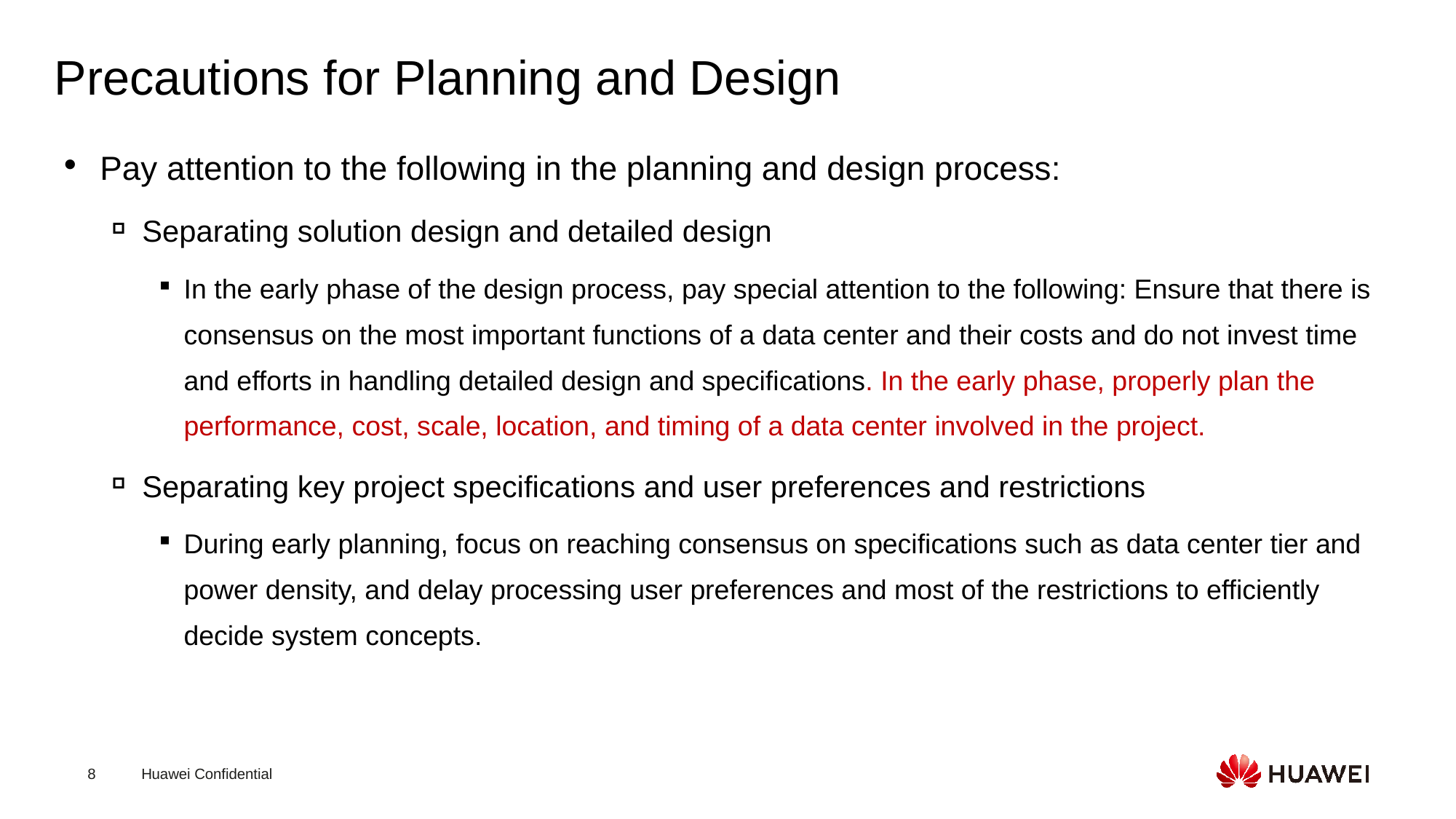

# Precautions for Planning and Design
Pay attention to the following in the planning and design process:
Separating solution design and detailed design
In the early phase of the design process, pay special attention to the following: Ensure that there is consensus on the most important functions of a data center and their costs and do not invest time and efforts in handling detailed design and specifications. In the early phase, properly plan the performance, cost, scale, location, and timing of a data center involved in the project.
Separating key project specifications and user preferences and restrictions
During early planning, focus on reaching consensus on specifications such as data center tier and power density, and delay processing user preferences and most of the restrictions to efficiently decide system concepts.